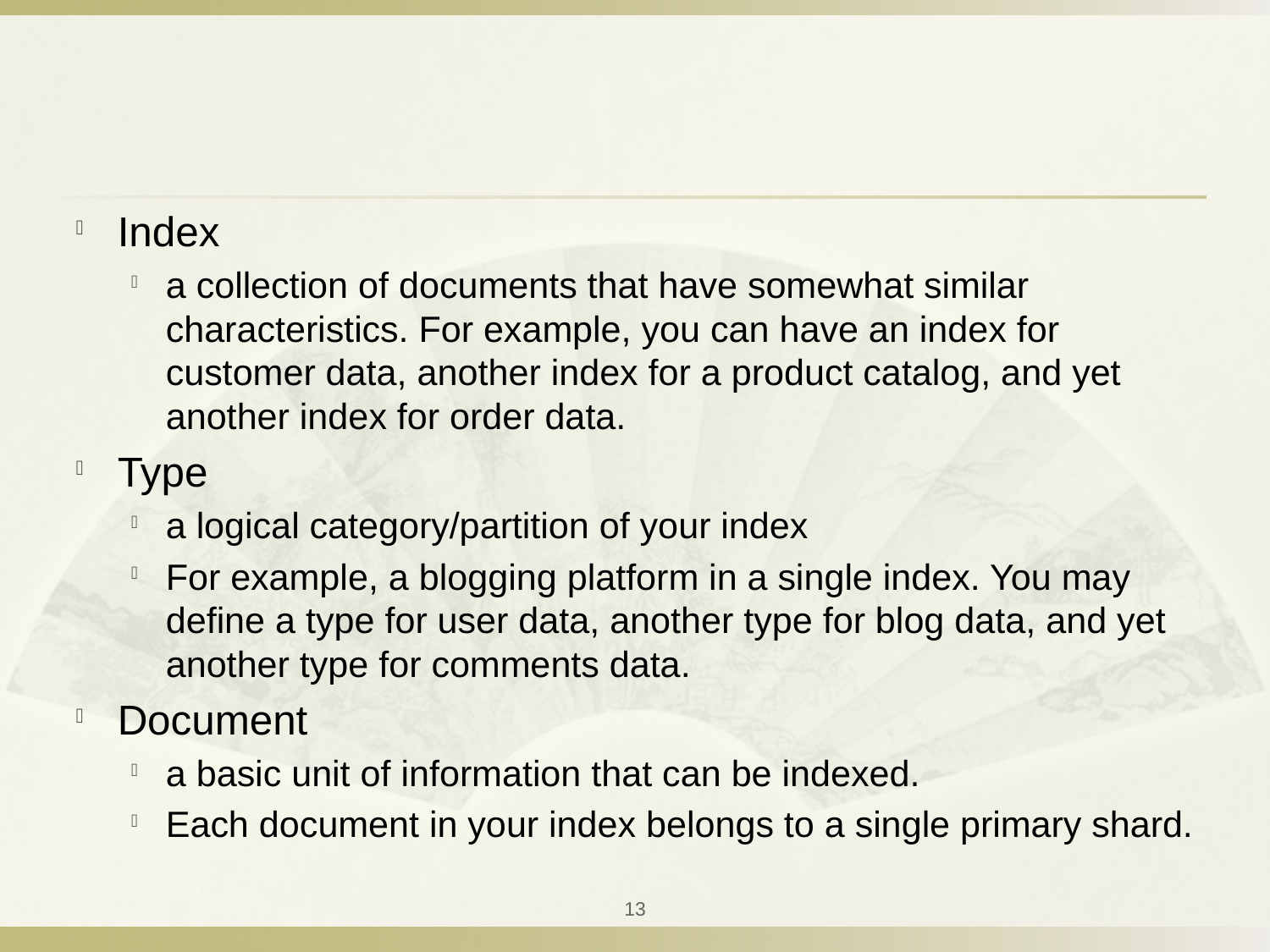

#
Index
a collection of documents that have somewhat similar characteristics. For example, you can have an index for customer data, another index for a product catalog, and yet another index for order data.
Type
a logical category/partition of your index
For example, a blogging platform in a single index. You may define a type for user data, another type for blog data, and yet another type for comments data.
Document
a basic unit of information that can be indexed.
Each document in your index belongs to a single primary shard.

13